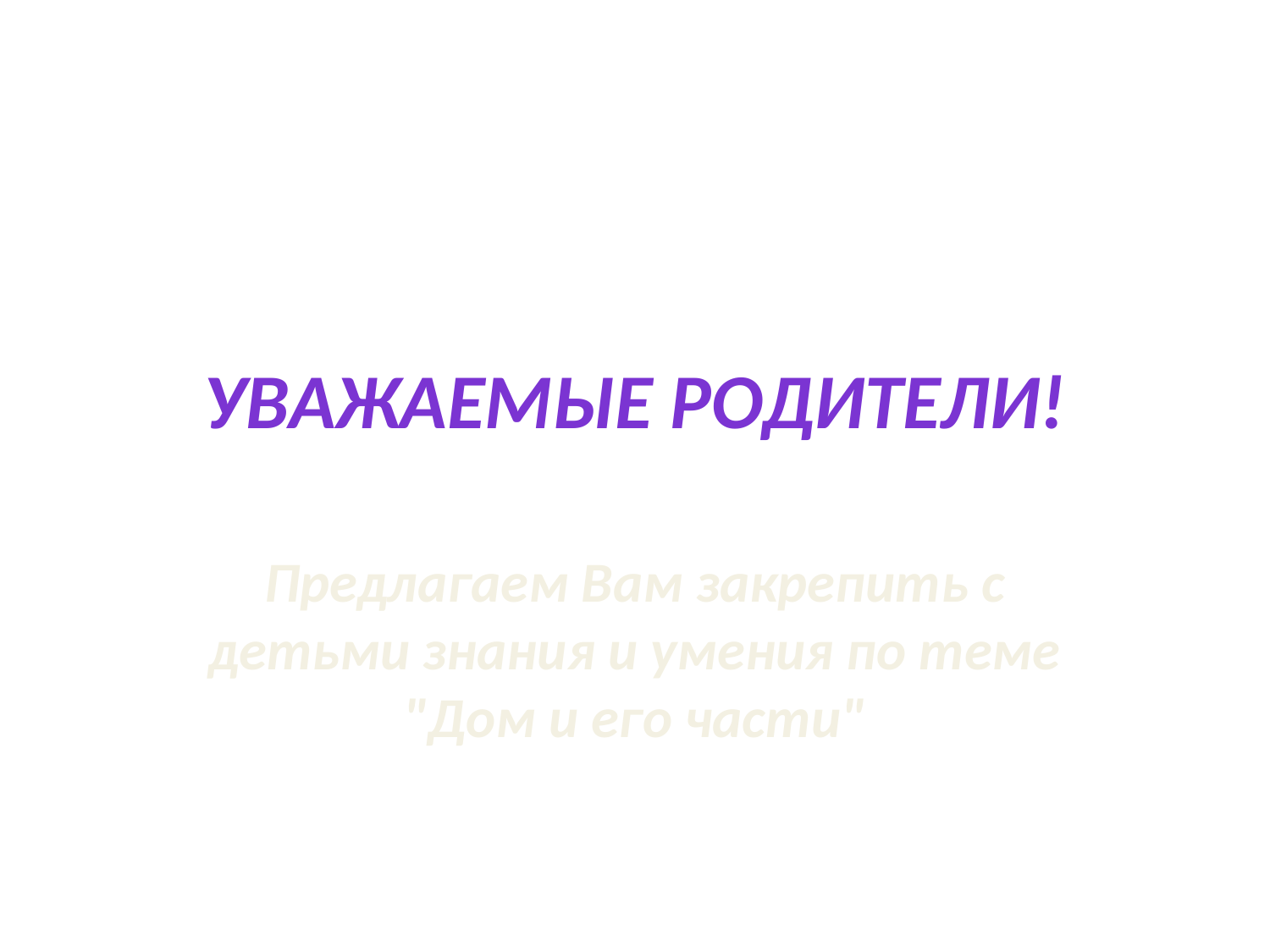

# Уважаемые родители!
Предлагаем Вам закрепить с детьми знания и умения по теме "Дом и его части"